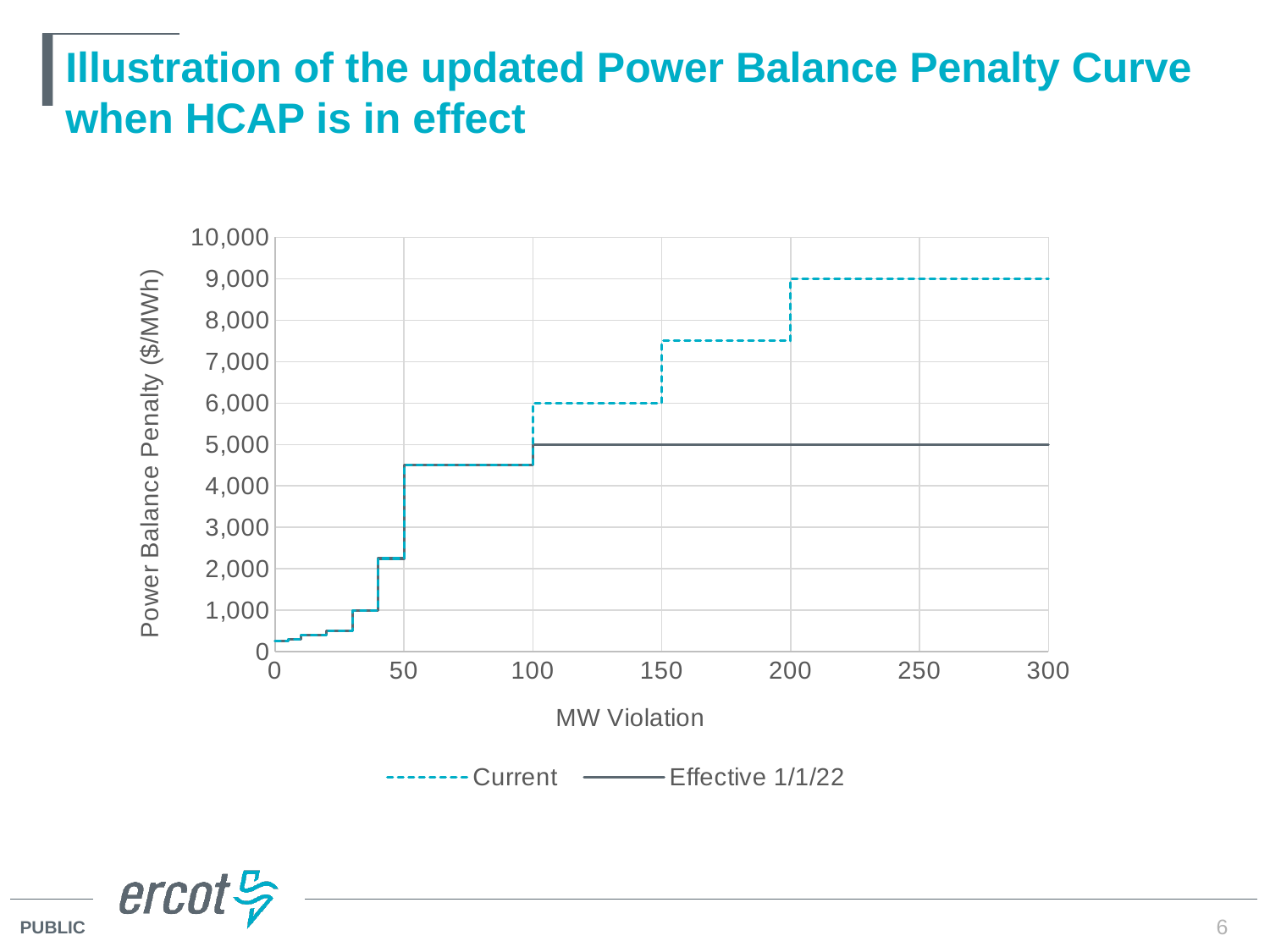

# Illustration of the updated Power Balance Penalty Curve when HCAP is in effect

### Chart

| Category | Current  | Effective 1/1/22 |
|---|---|---|
6